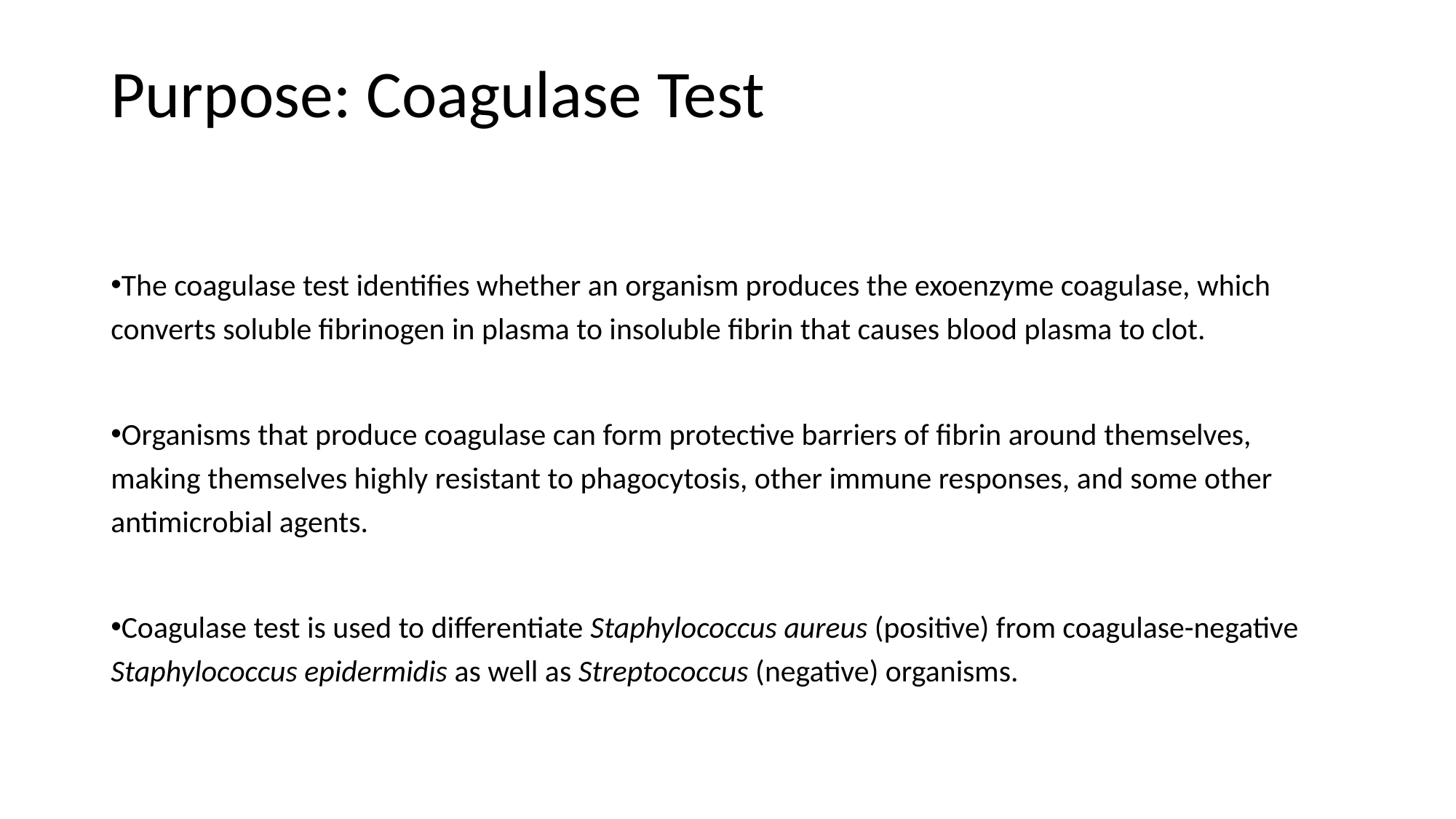

# Purpose: Coagulase Test
The coagulase test identifies whether an organism produces the exoenzyme coagulase, which converts soluble fibrinogen in plasma to insoluble fibrin that causes blood plasma to clot.

Organisms that produce coagulase can form protective barriers of fibrin around themselves, making themselves highly resistant to phagocytosis, other immune responses, and some other antimicrobial agents.

Coagulase test is used to differentiate Staphylococcus aureus (positive) from coagulase-negative Staphylococcus epidermidis as well as Streptococcus (negative) organisms.